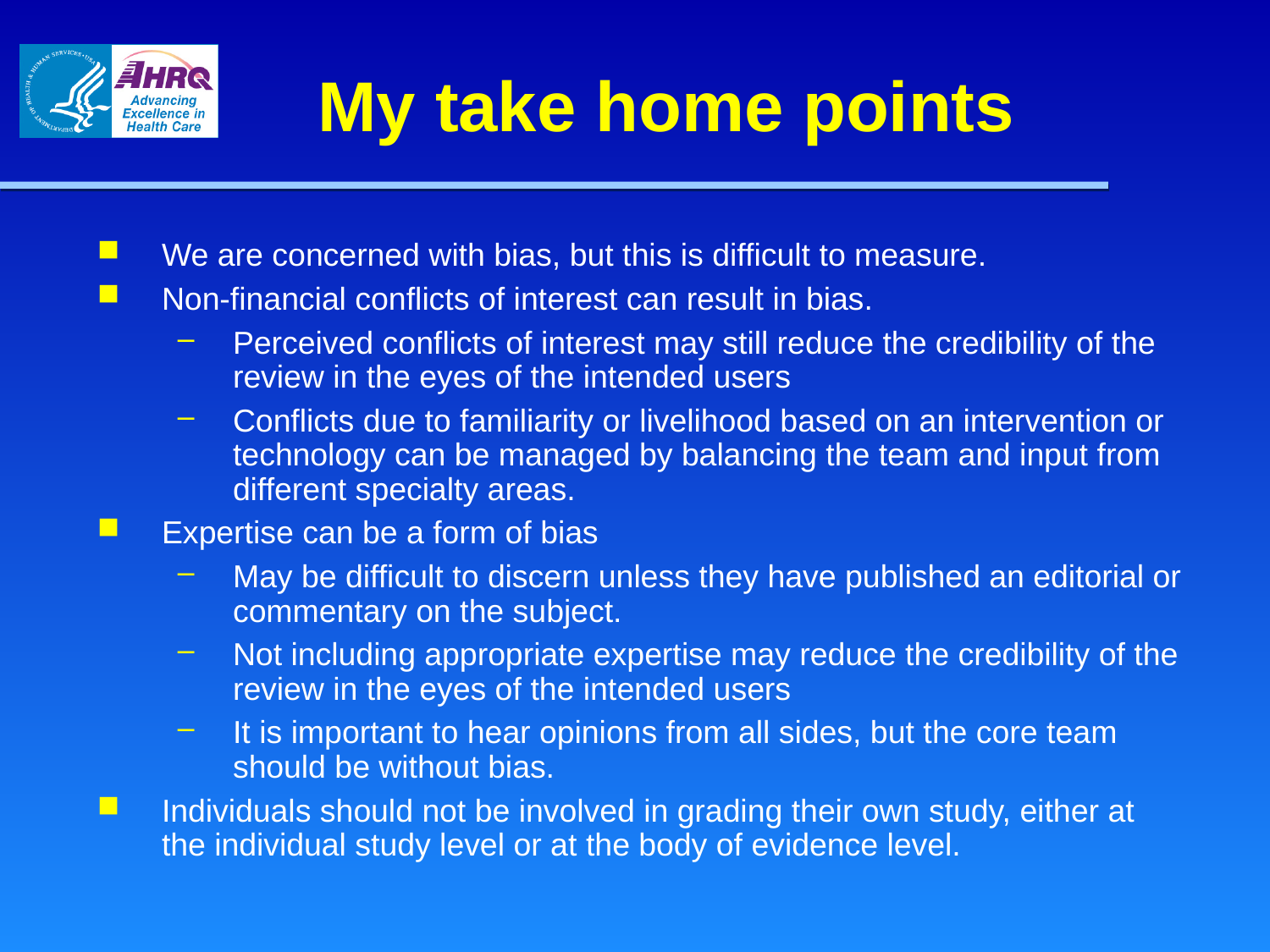

# My take home points
We are concerned with bias, but this is difficult to measure.
Non-financial conflicts of interest can result in bias.
Perceived conflicts of interest may still reduce the credibility of the review in the eyes of the intended users
Conflicts due to familiarity or livelihood based on an intervention or technology can be managed by balancing the team and input from different specialty areas.
Expertise can be a form of bias
May be difficult to discern unless they have published an editorial or commentary on the subject.
Not including appropriate expertise may reduce the credibility of the review in the eyes of the intended users
It is important to hear opinions from all sides, but the core team should be without bias.
Individuals should not be involved in grading their own study, either at the individual study level or at the body of evidence level.